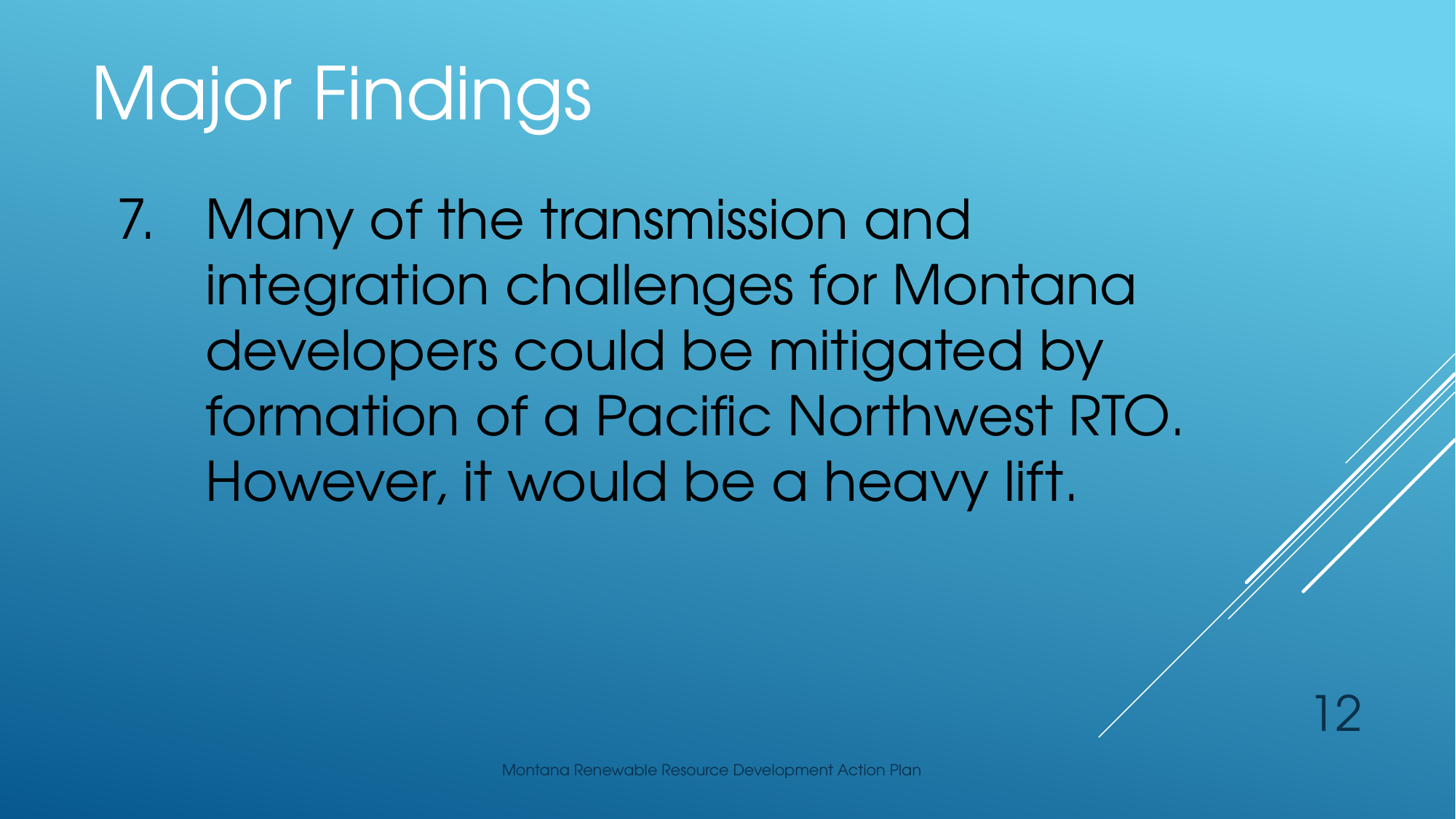

Major Findings
Many of the transmission and integration challenges for Montana developers could be mitigated by formation of a Pacific Northwest RTO.  However, it would be a heavy lift.
12
Montana Renewable Resource Development Action Plan